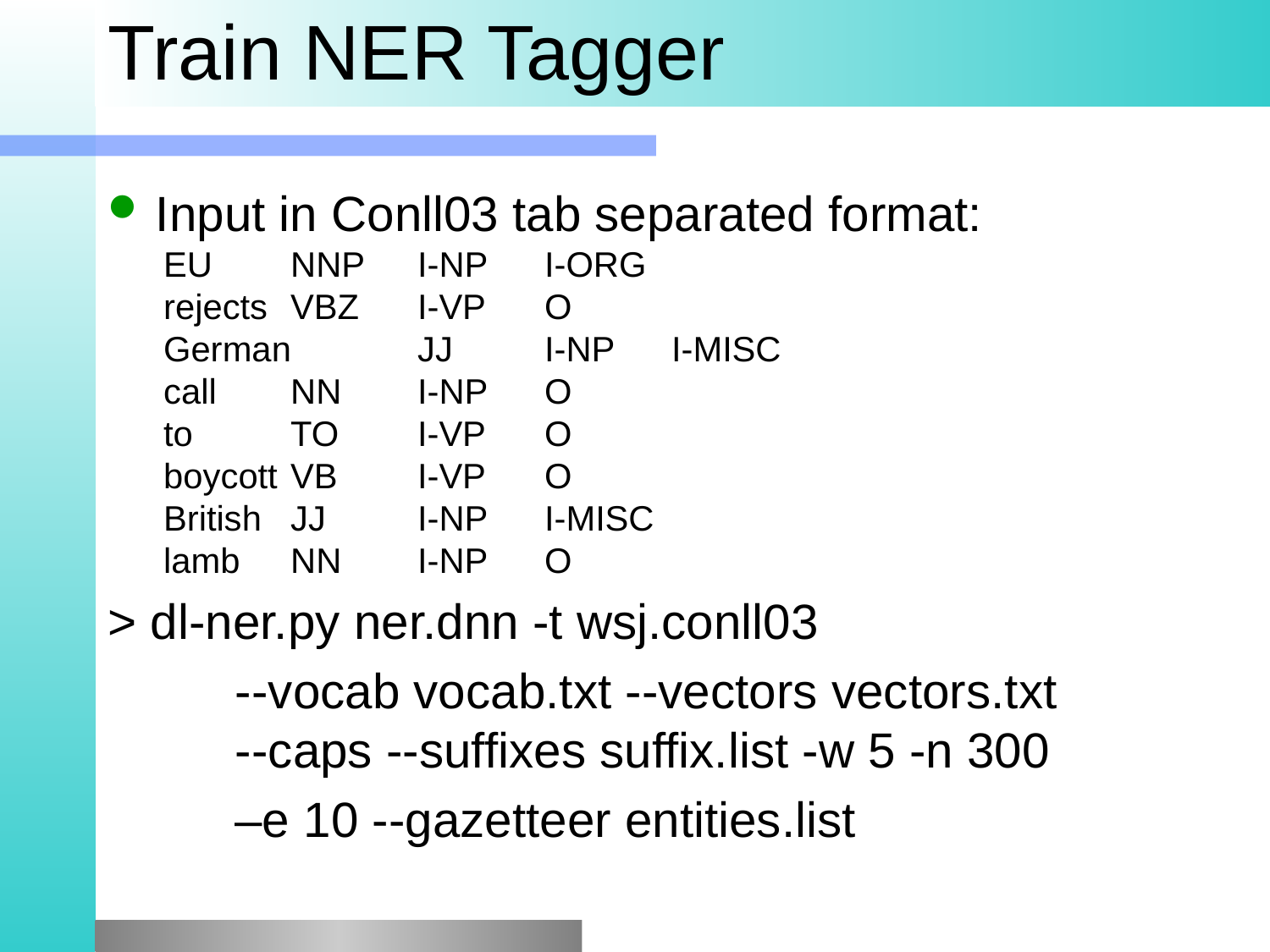

# Train NER Tagger
Input in Conll03 tab separated format:
EU	NNP	I-NP	I-ORG
rejects	VBZ	I-VP	O
German	JJ	I-NP	I-MISC
call	NN	I-NP	O
to	TO	I-VP	O
boycott	VB	I-VP	O
British	JJ	I-NP	I-MISC
lamb	NN	I-NP	O
> dl-ner.py ner.dnn -t wsj.conll03
	--vocab vocab.txt --vectors vectors.txt
 	--caps --suffixes suffix.list -w 5 -n 300
	–e 10 --gazetteer entities.list